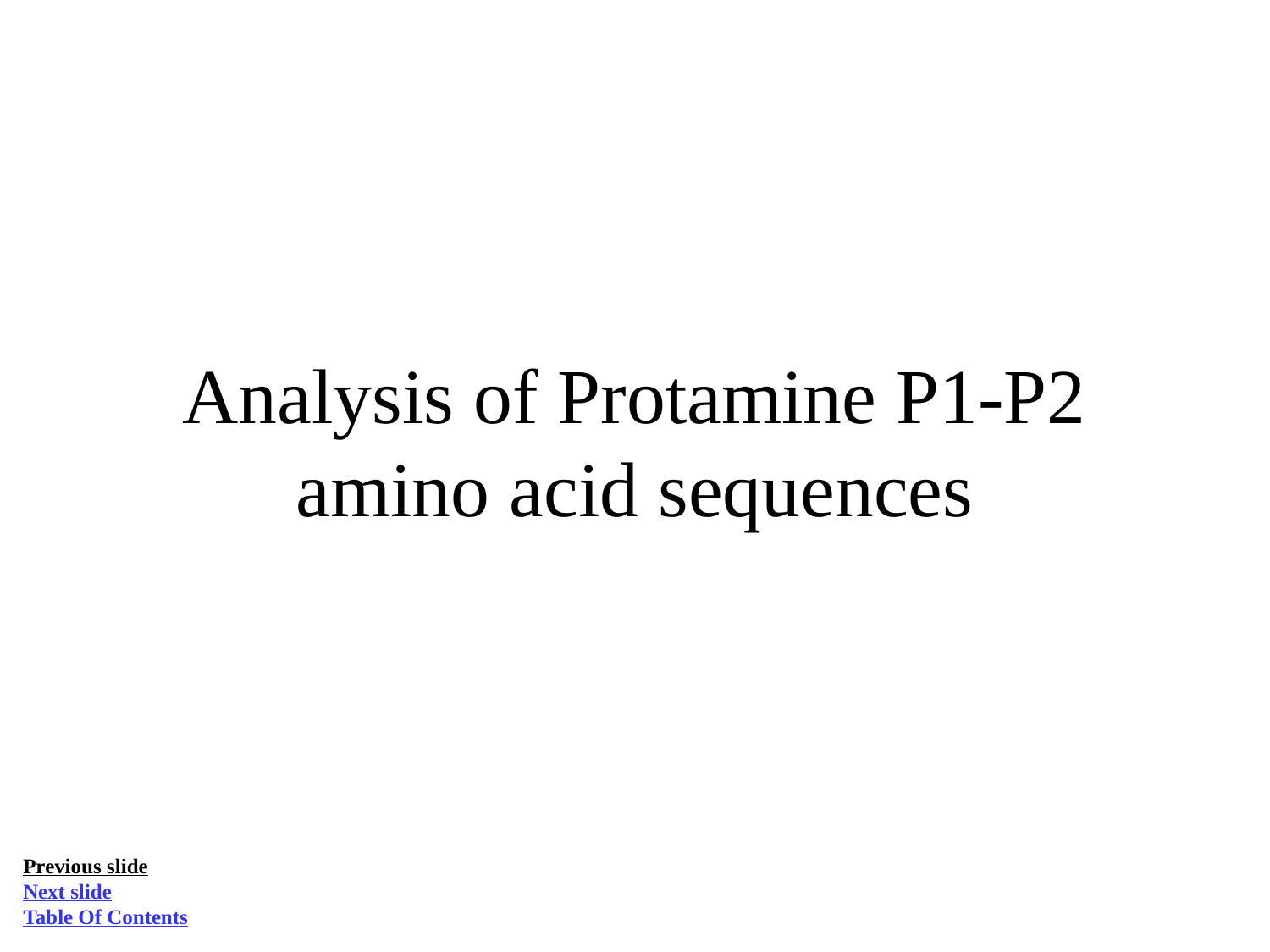

# Analysis of Protamine P1-P2 amino acid sequences
Previous slide
Next slide
Table Of Contents